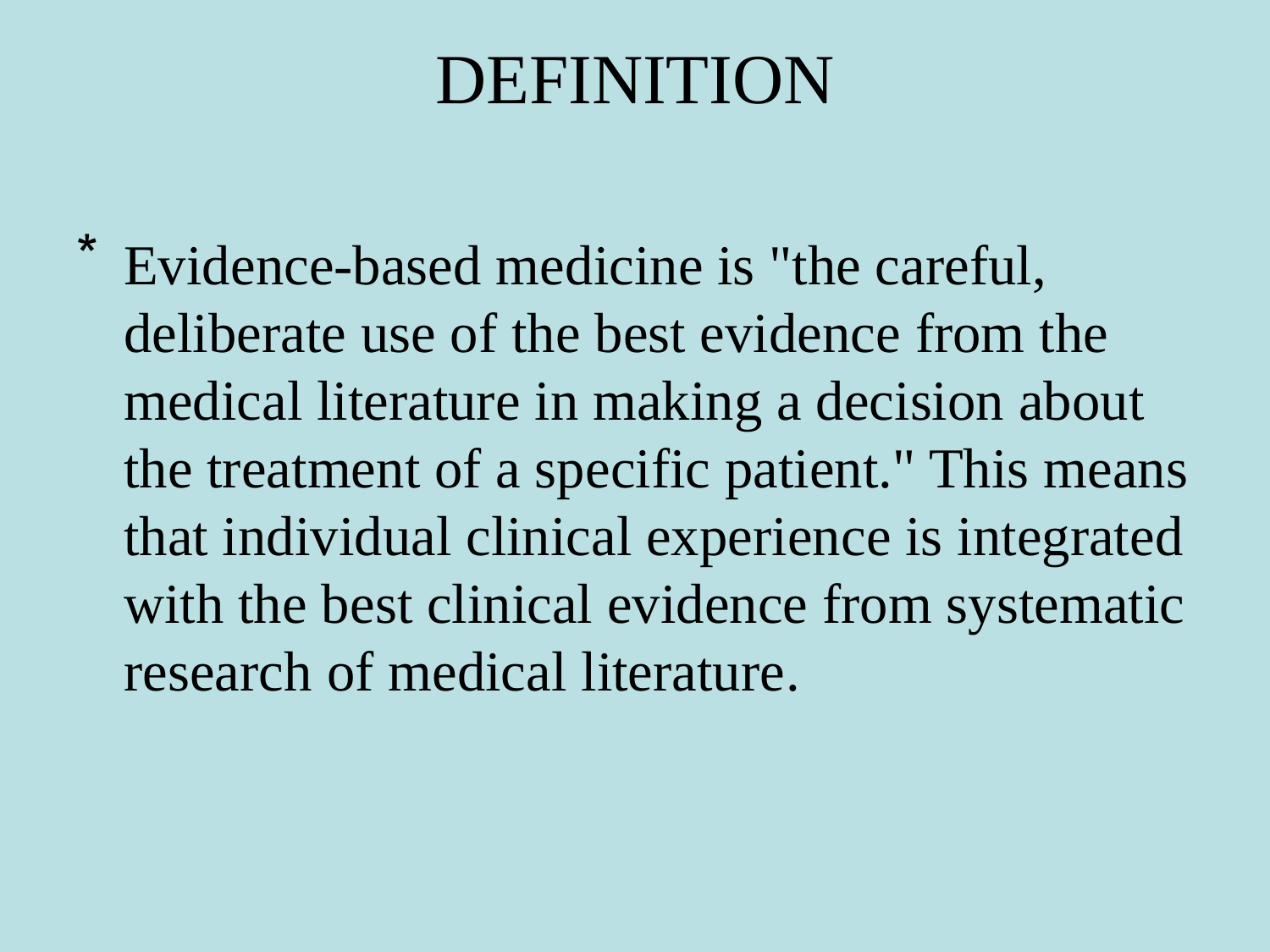

# DEFINITION
Evidence-based medicine is "the careful, deliberate use of the best evidence from the medical literature in making a decision about the treatment of a specific patient." This means that individual clinical experience is integrated with the best clinical evidence from systematic research of medical literature.